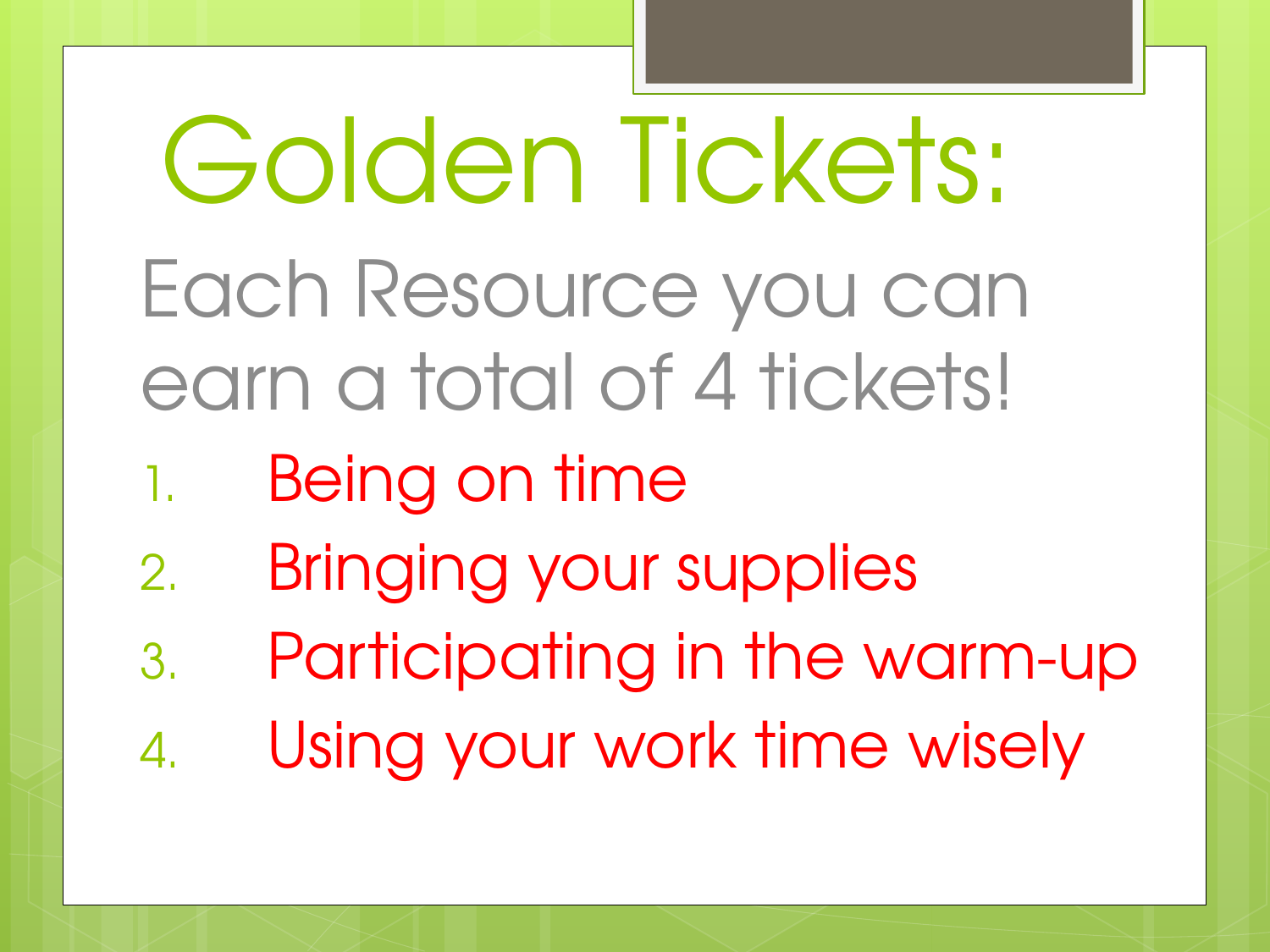

# Golden Tickets:
Each Resource you can earn a total of 4 tickets!
Being on time
Bringing your supplies
Participating in the warm-up
Using your work time wisely